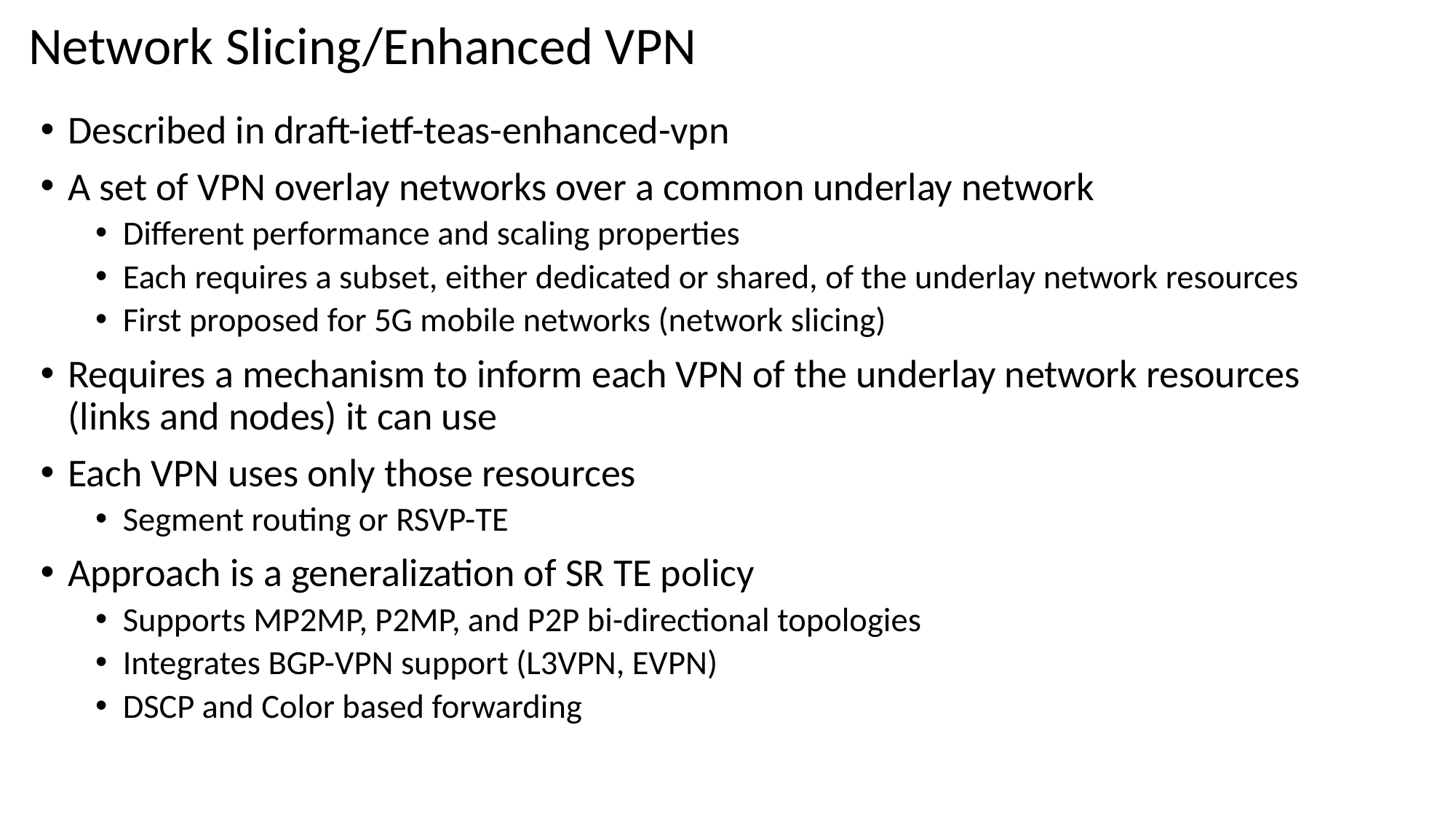

# Network Slicing/Enhanced VPN
Described in draft-ietf-teas-enhanced-vpn
A set of VPN overlay networks over a common underlay network
Different performance and scaling properties
Each requires a subset, either dedicated or shared, of the underlay network resources
First proposed for 5G mobile networks (network slicing)
Requires a mechanism to inform each VPN of the underlay network resources (links and nodes) it can use
Each VPN uses only those resources
Segment routing or RSVP-TE
Approach is a generalization of SR TE policy
Supports MP2MP, P2MP, and P2P bi-directional topologies
Integrates BGP-VPN support (L3VPN, EVPN)
DSCP and Color based forwarding